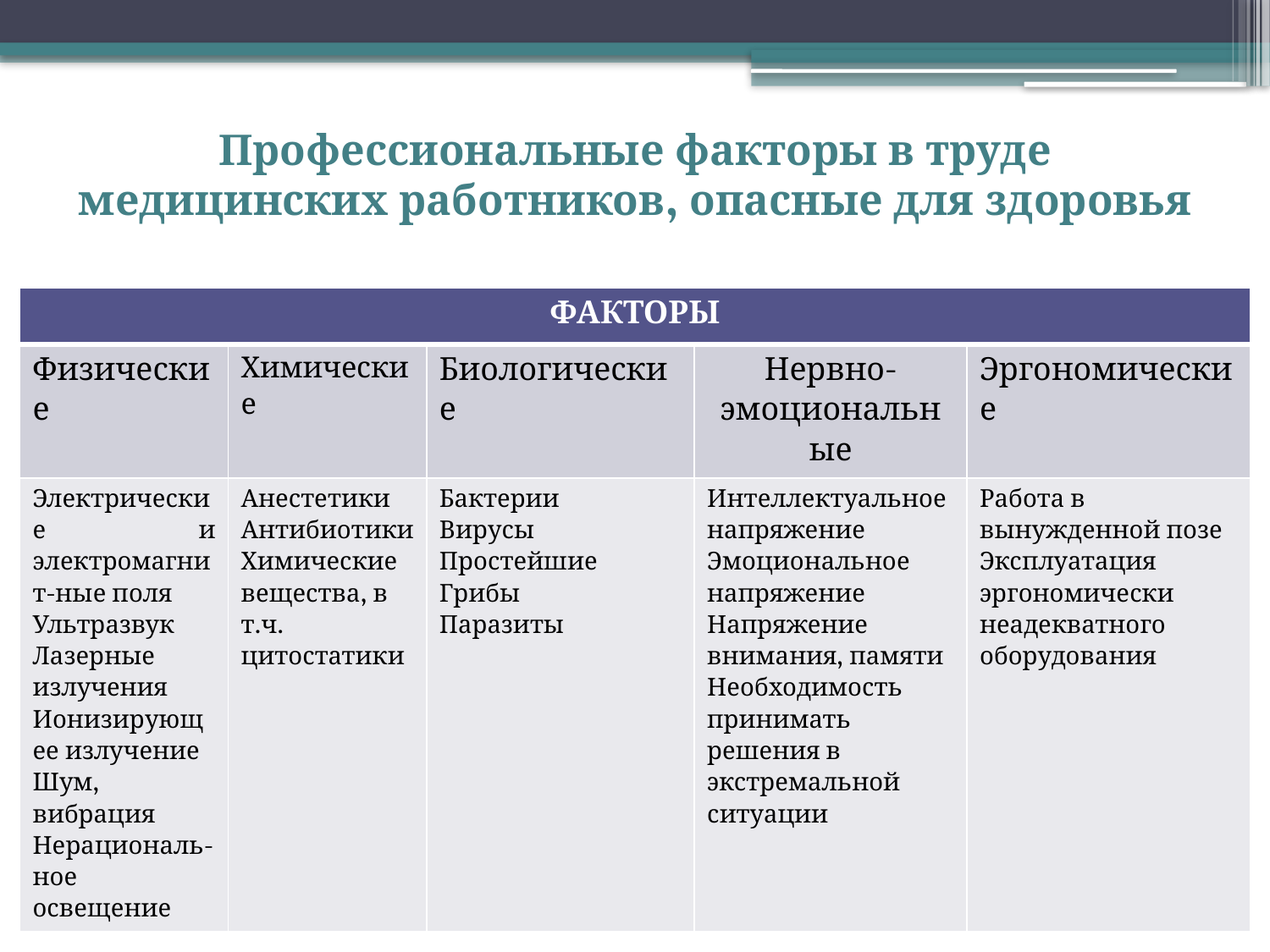

# Профессиональные факторы в труде медицинских работников, опасные для здоровья
| ФАКТОРЫ |  |  |  |  |
| --- | --- | --- | --- | --- |
| Физические | Химические | Биологические | Нервно- эмоциональные | Эргономические |
| Электрические и электромагнит-ные поля Ультразвук Лазерные излучения Ионизирующее излучение Шум, вибрация Нерациональ-ное освещение | Анестетики Антибиотики Химические вещества, в т.ч. цитостатики | Бактерии Вирусы Простейшие Грибы Паразиты | Интеллектуальное напряжение Эмоциональное напряжение Напряжение внимания, памяти Необходимость принимать решения в экстремальной ситуации | Работа в вынужденной позе Эксплуатация эргономически неадекватного оборудования |